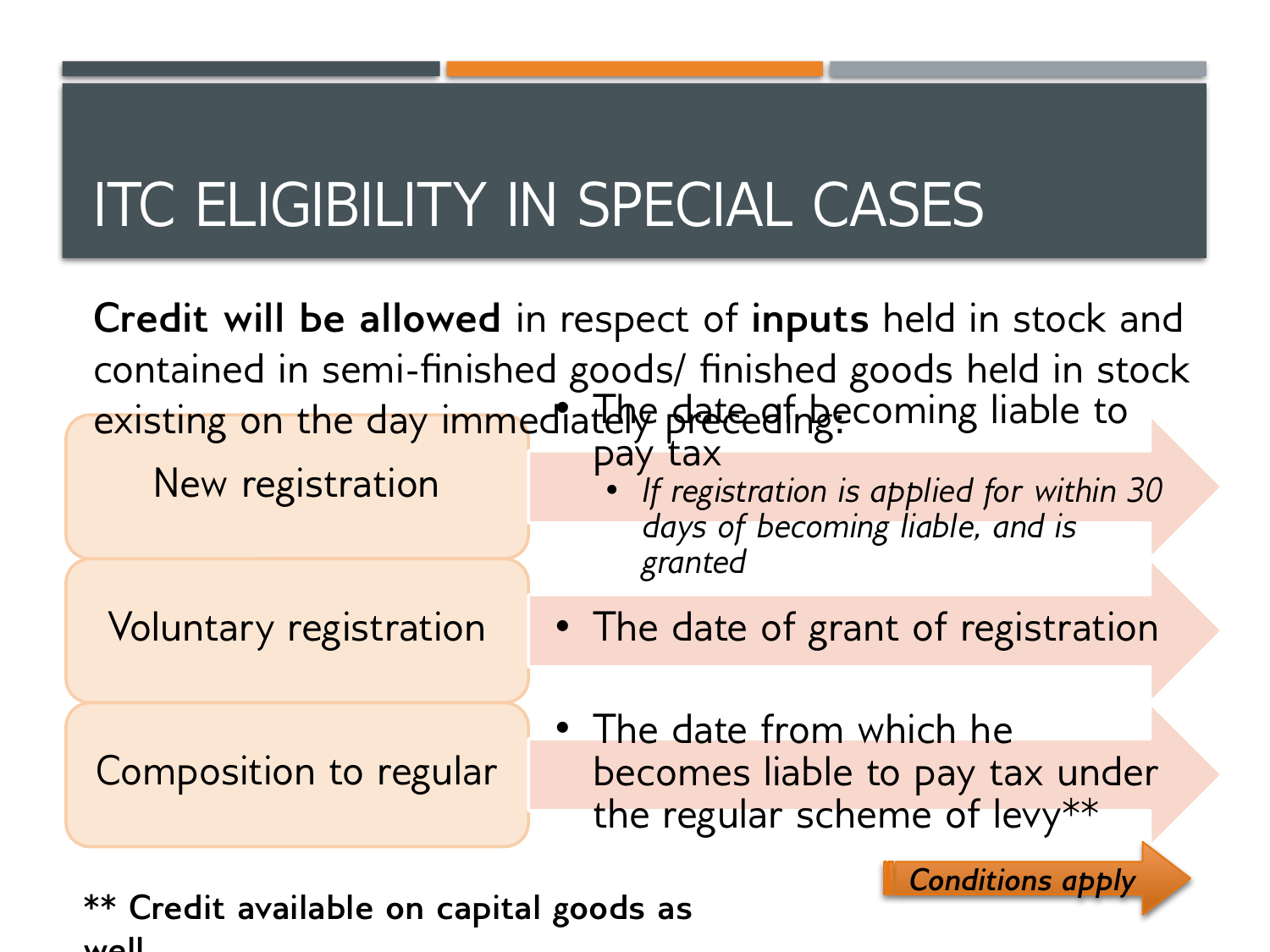

# ITC eligibility in Special caseS
Credit will be allowed in respect of inputs held in stock and contained in semi-finished goods/ finished goods held in stock existing on the day immediately preceding:
New registration
Composition to regular
The date from which he becomes liable to pay tax under the regular scheme of levy**
Voluntary registration
The date of grant of registration
If registration is applied for within 30 days of becoming liable, and is granted
Conditions apply
** Credit available on capital goods as well